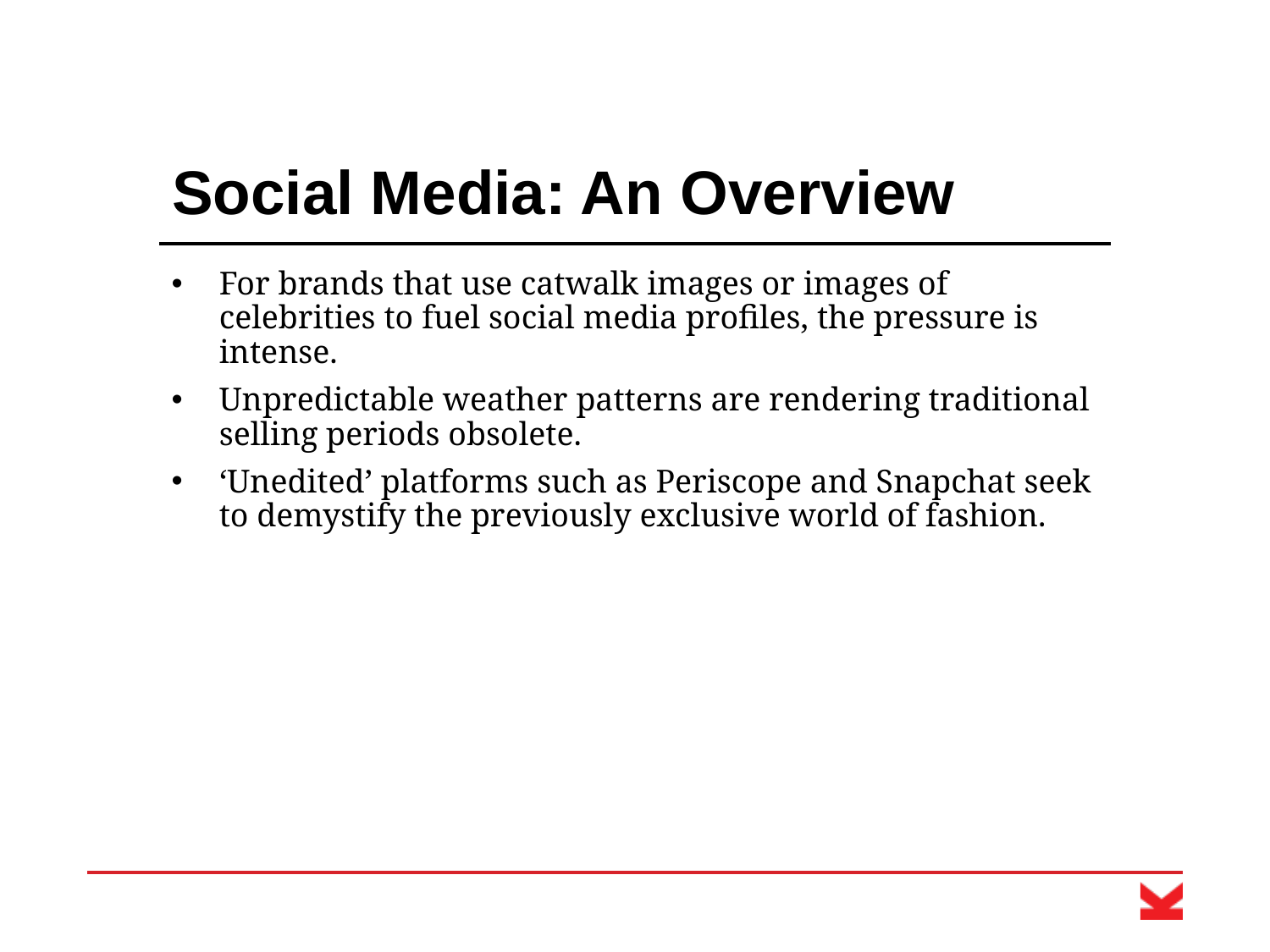

# Social Media: An Overview
For brands that use catwalk images or images of celebrities to fuel social media profiles, the pressure is intense.
Unpredictable weather patterns are rendering traditional selling periods obsolete.
‘Unedited’ platforms such as Periscope and Snapchat seek to demystify the previously exclusive world of fashion.